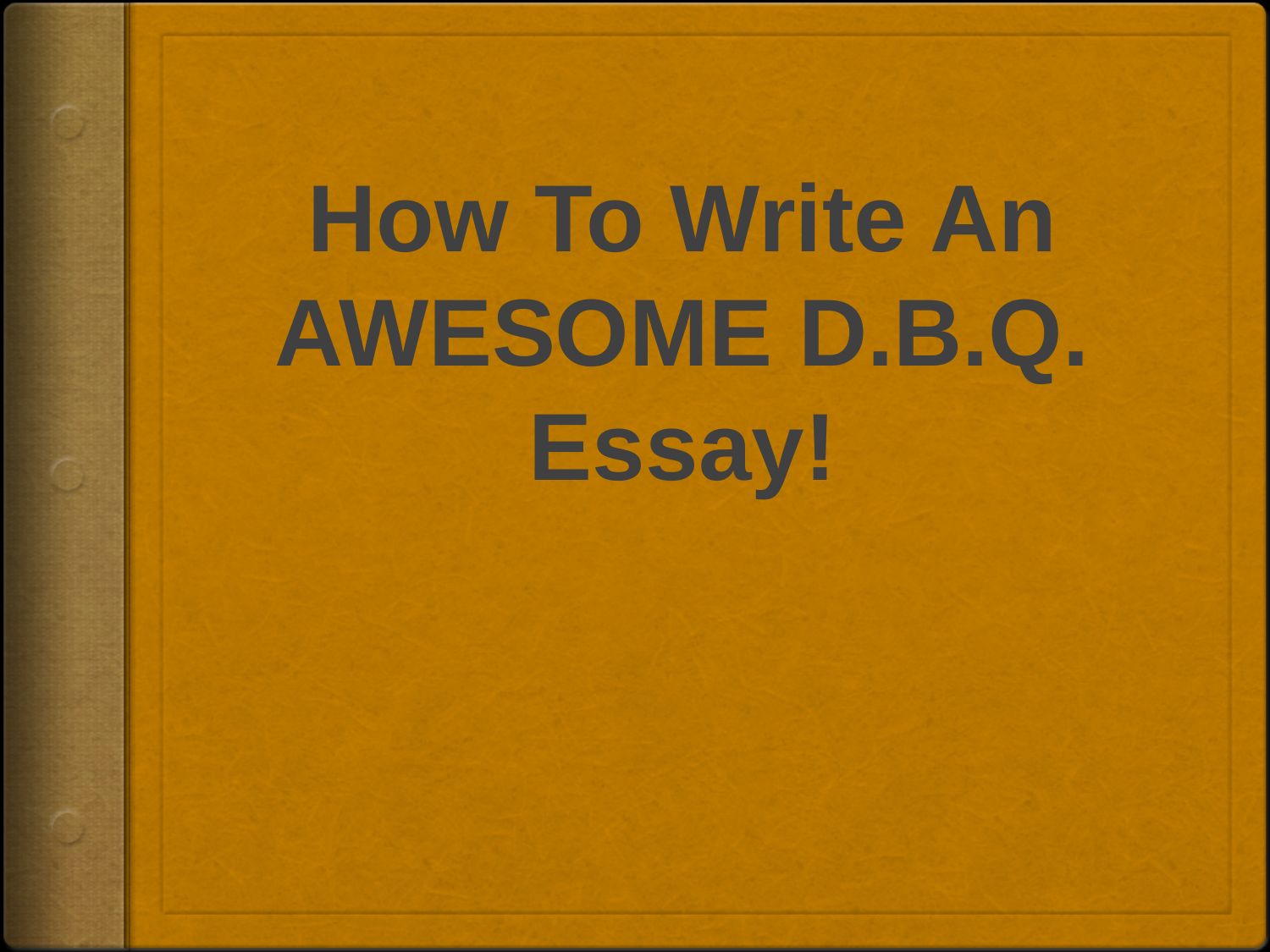

# How To Write An AWESOME D.B.Q. Essay!